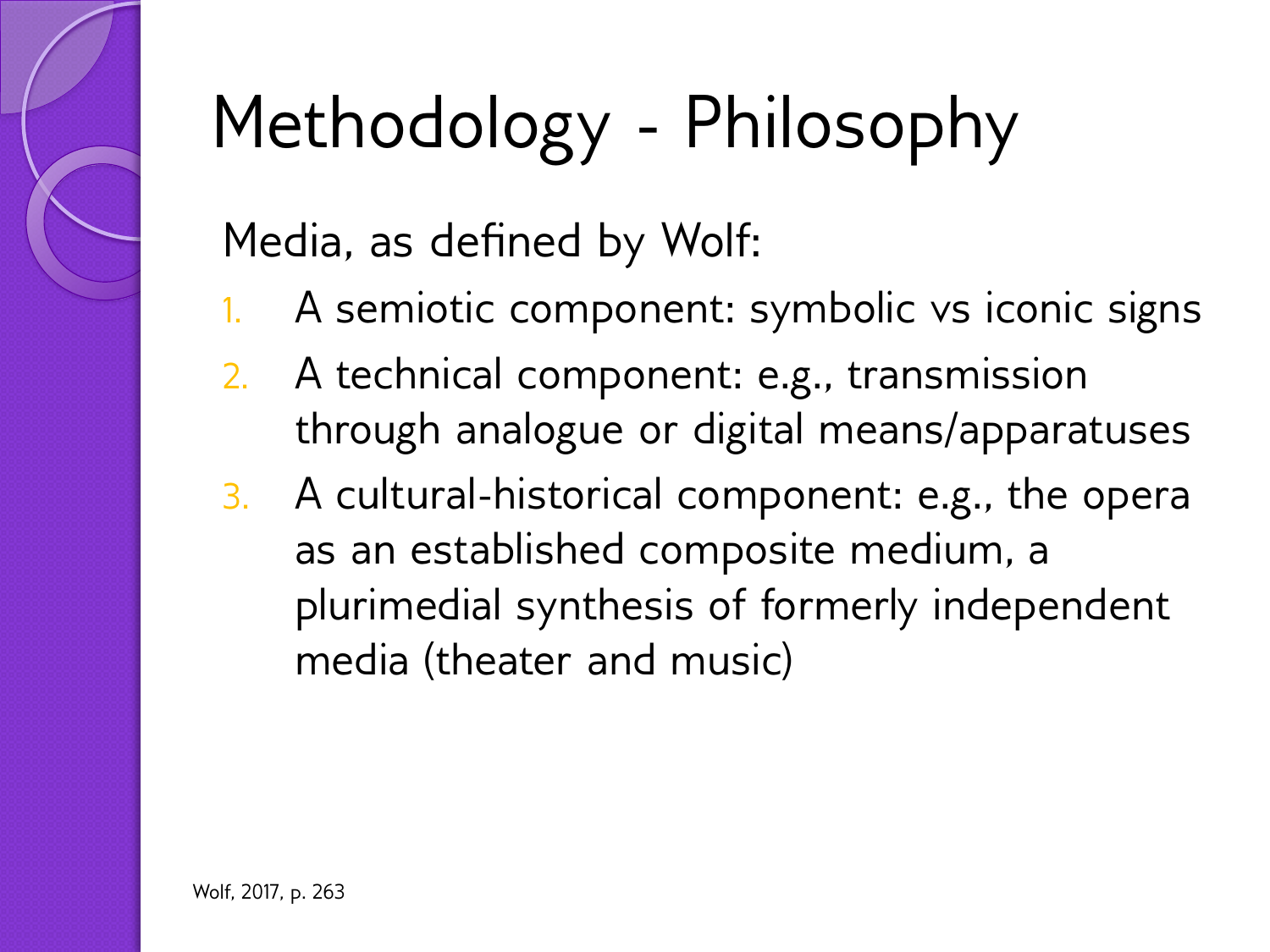

# Methodology - Philosophy
Media, as defined by Wolf:
A semiotic component: symbolic vs iconic signs
A technical component: e.g., transmission through analogue or digital means/apparatuses
A cultural-historical component: e.g., the opera as an established composite medium, a plurimedial synthesis of formerly independent media (theater and music)

Wolf, 2017, p. 263